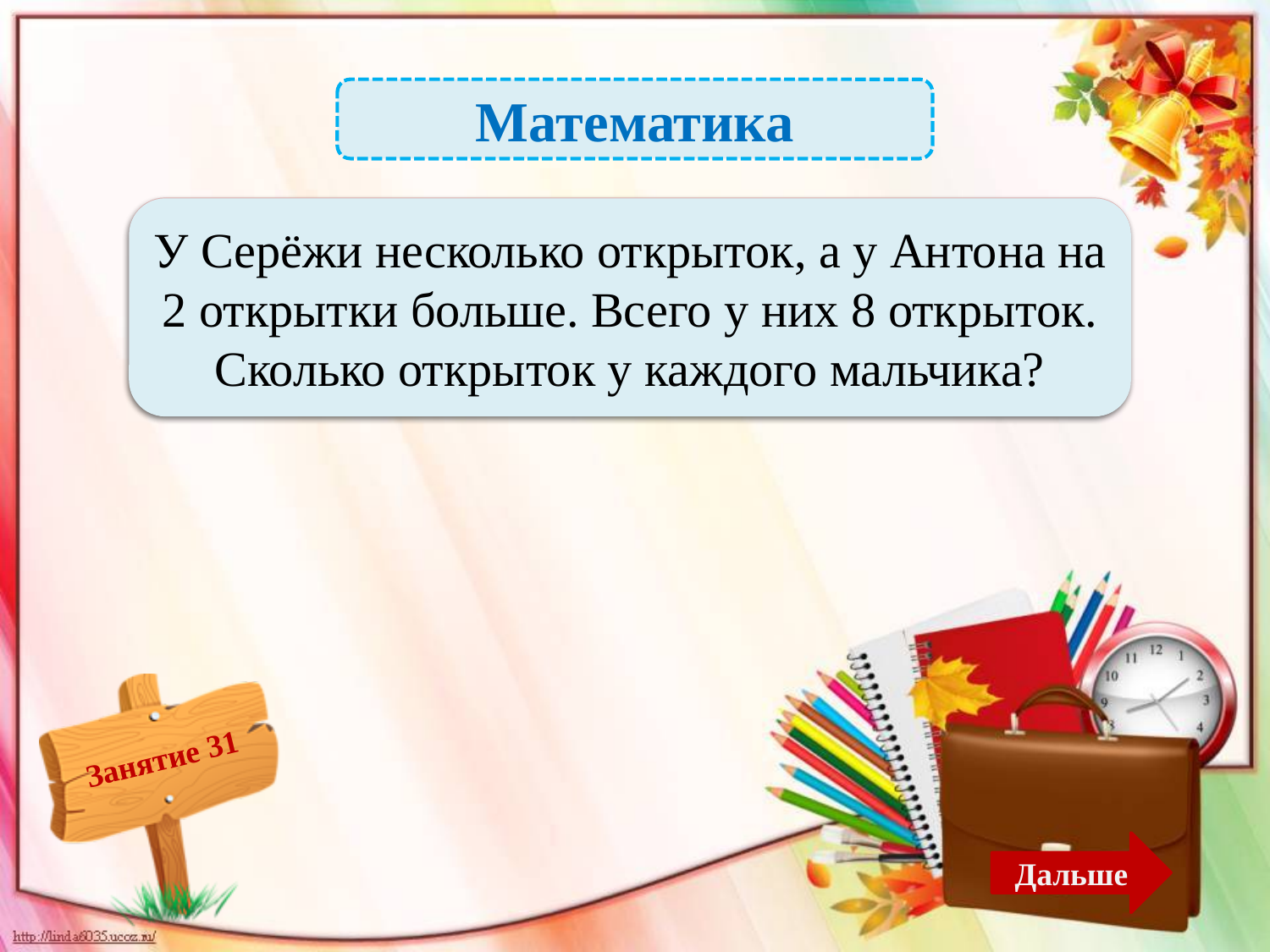

Математика
 У Серёжи - 3, у Антона - 5 – 1б.
У Серёжи несколько открыток, а у Антона на 2 открытки больше. Всего у них 8 открыток. Сколько открыток у каждого мальчика?

Дальше